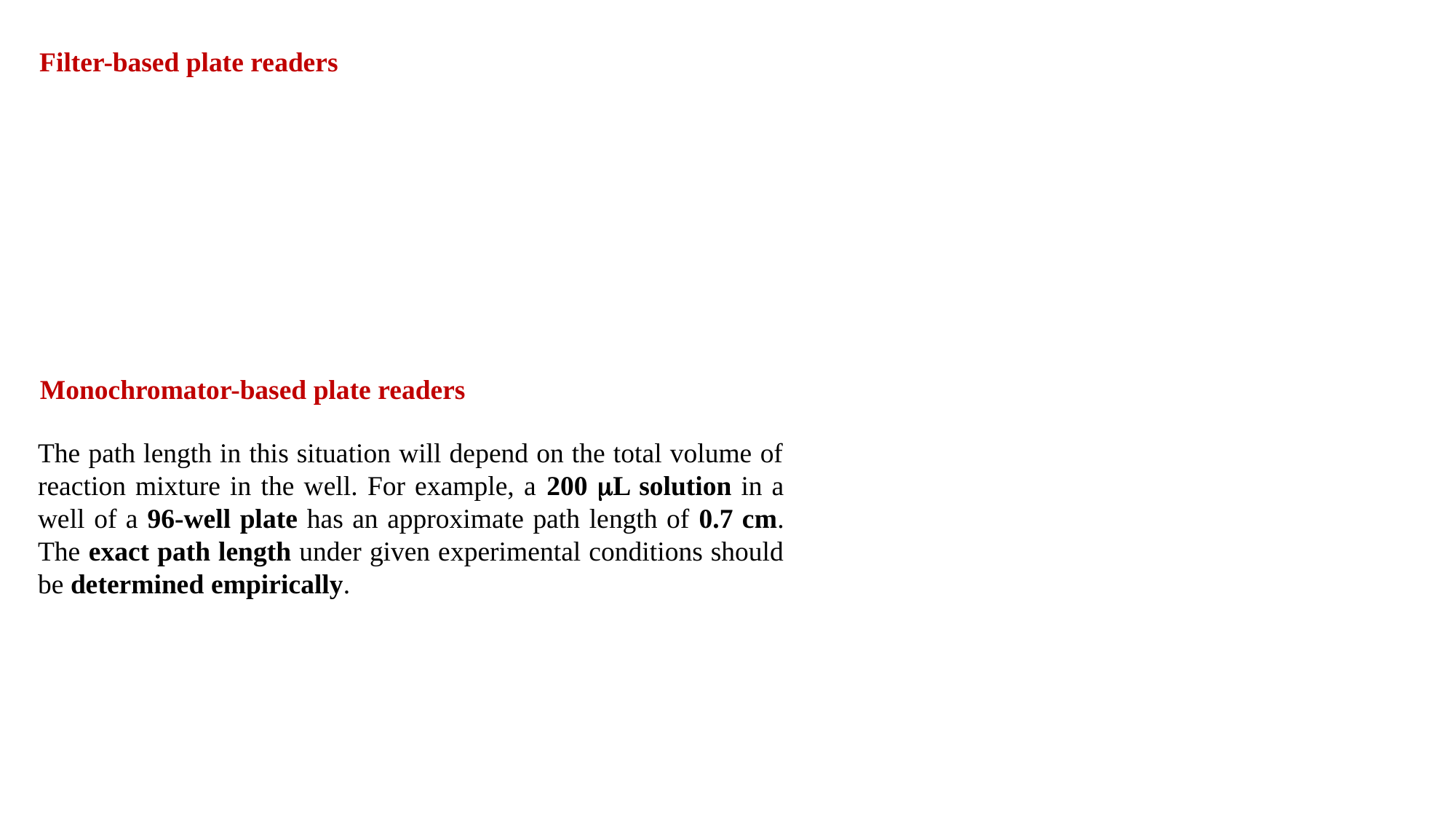

Filter-based plate readers
Monochromator-based plate readers
The path length in this situation will depend on the total volume of reaction mixture in the well. For example, a 200 μL solution in a well of a 96-well plate has an approximate path length of 0.7 cm. The exact path length under given experimental conditions should be determined empirically.